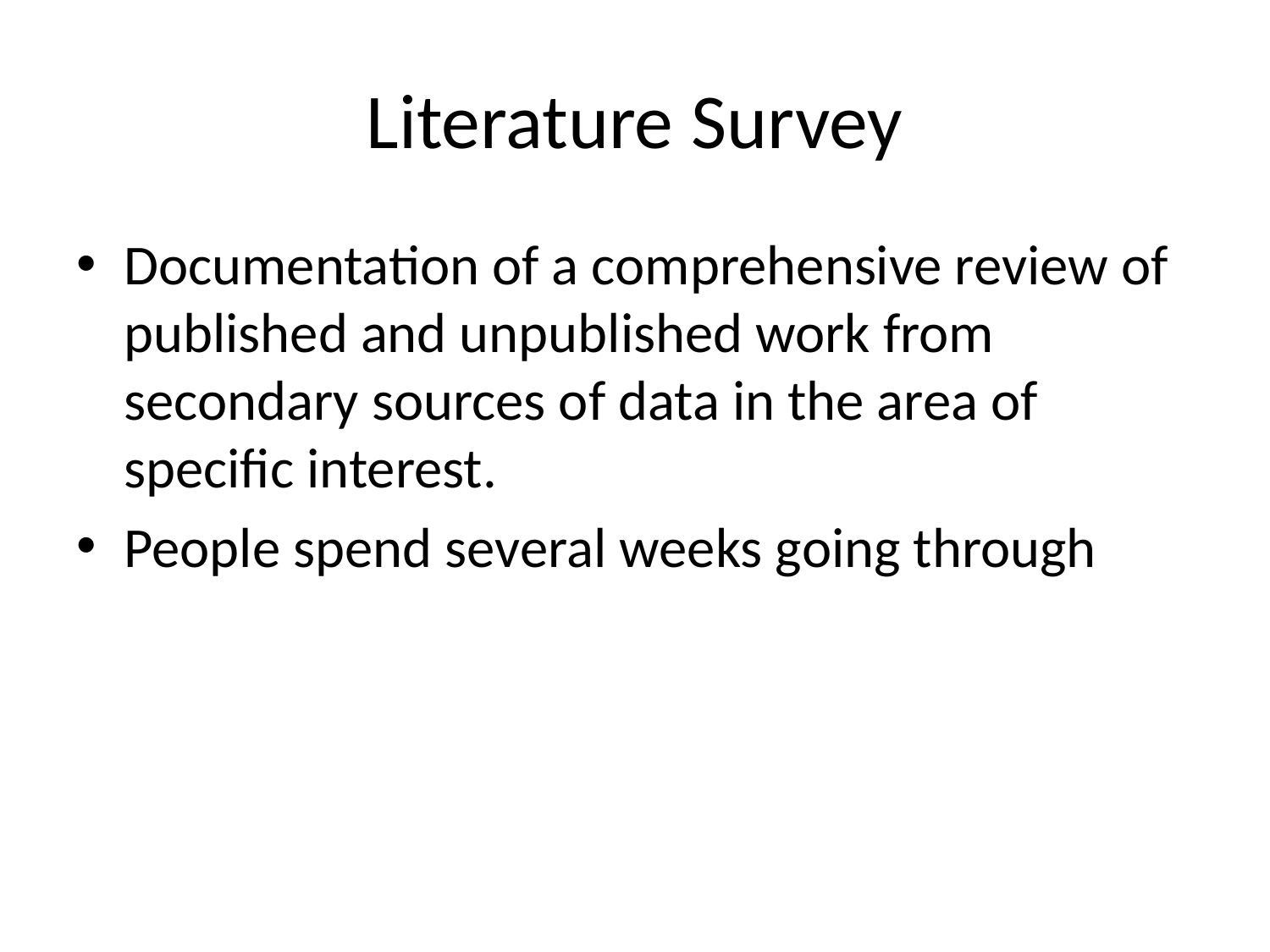

# Literature Survey
Documentation of a comprehensive review of published and unpublished work from secondary sources of data in the area of specific interest.
People spend several weeks going through